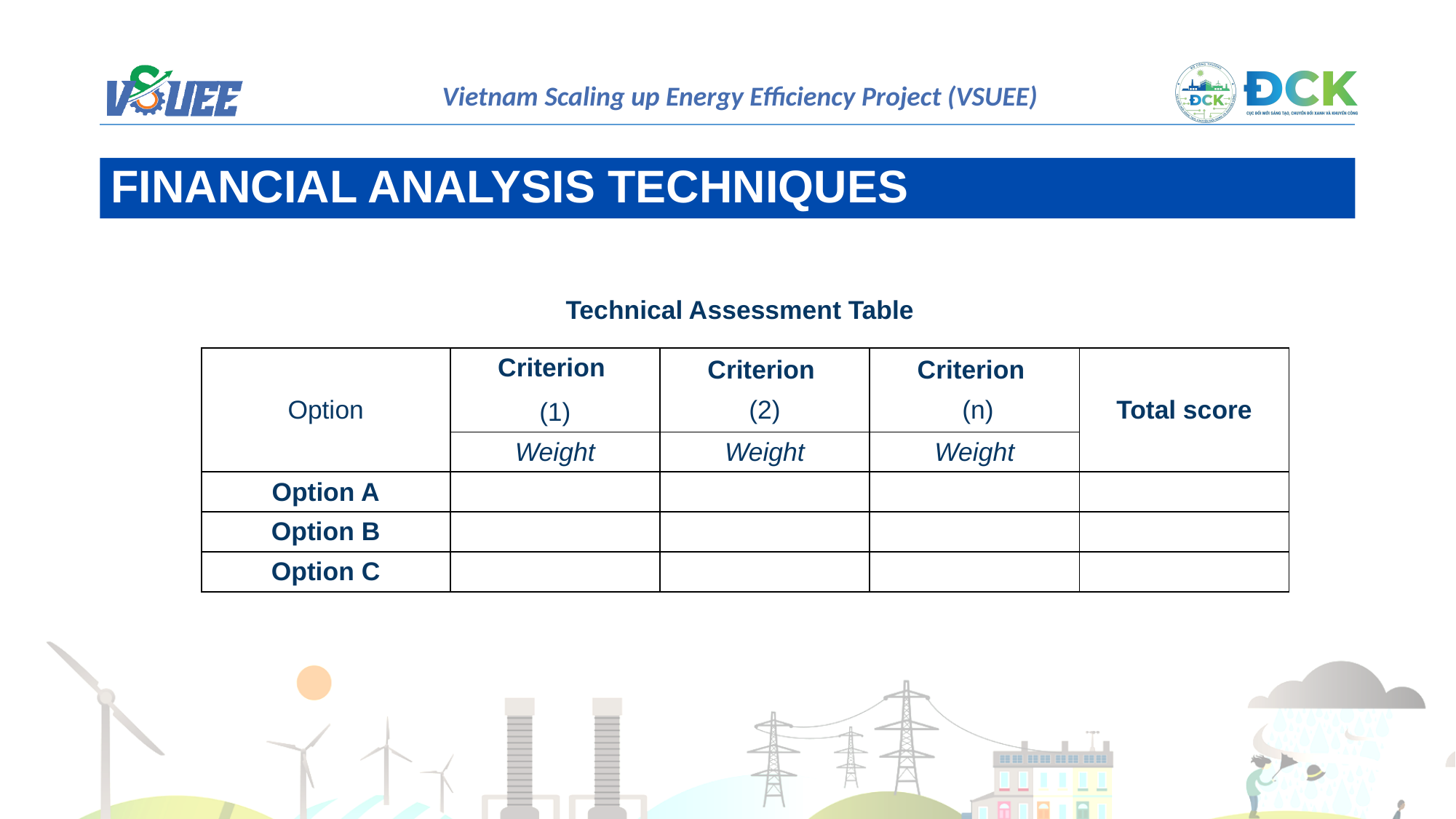

FINANCIAL ANALYSIS TECHNIQUES
Technical Assessment Table
| Option | Criterion (1) | Criterion (2) | Criterion (n) | Total score |
| --- | --- | --- | --- | --- |
|  | Weight | Weight | Weight |  |
| Option A |  |  |  |  |
| Option B |  |  |  |  |
| Option C |  |  |  |  |